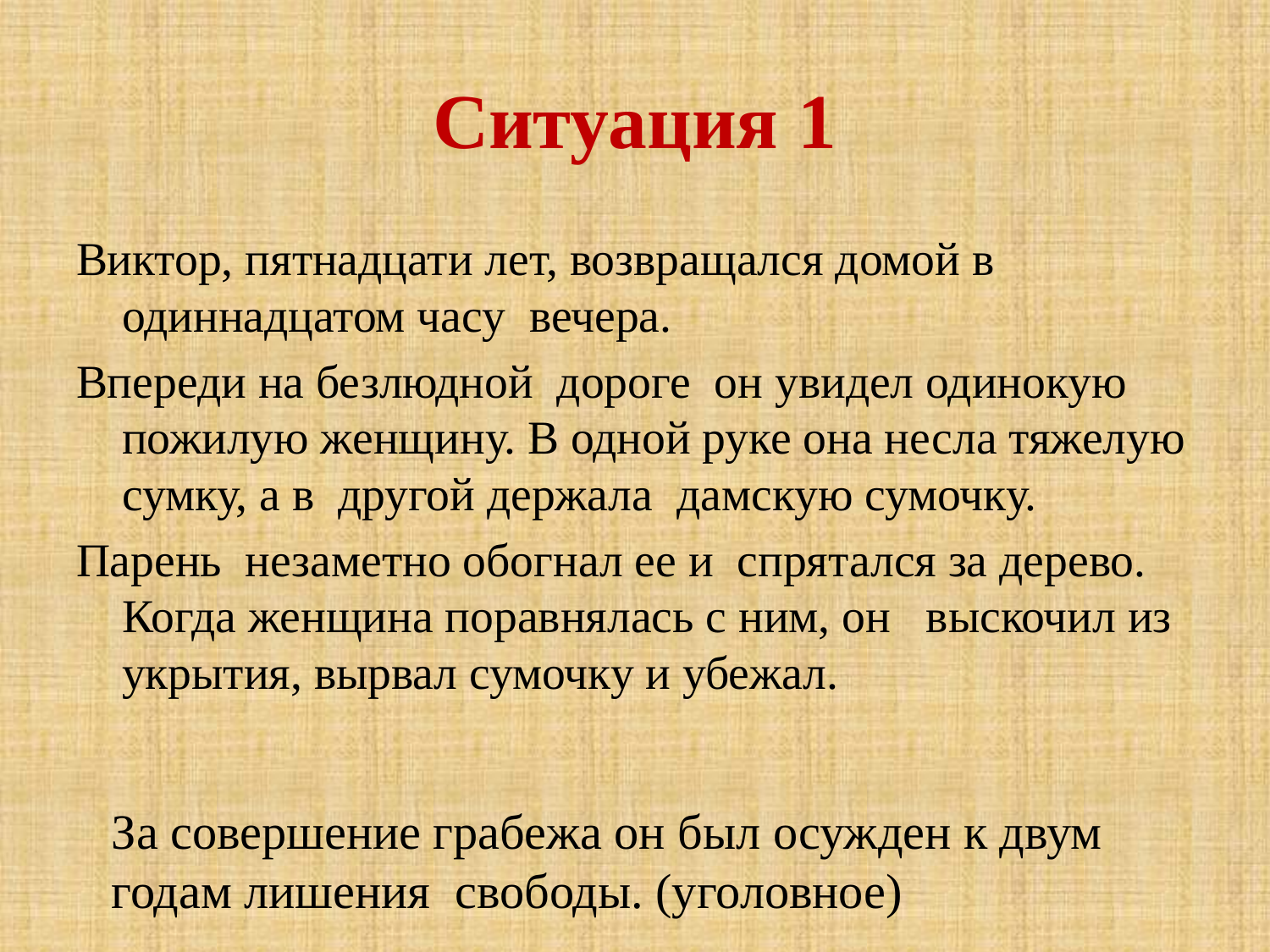

# Ситуация 1
Виктор, пятнадцати лет, возвращался домой в одиннадцатом часу  вечера.
Впереди на безлюдной  дороге  он увидел одинокую  пожилую женщину. В одной руке она несла тяжелую сумку, а в  другой держала  дамскую сумочку.
Парень  незаметно обогнал ее и  спрятался за дерево. Когда женщина поравнялась с ним, он   выскочил из укрытия, вырвал сумочку и убежал.

За совершение грабежа он был осужден к двум годам лишения  свободы. (уголовное)